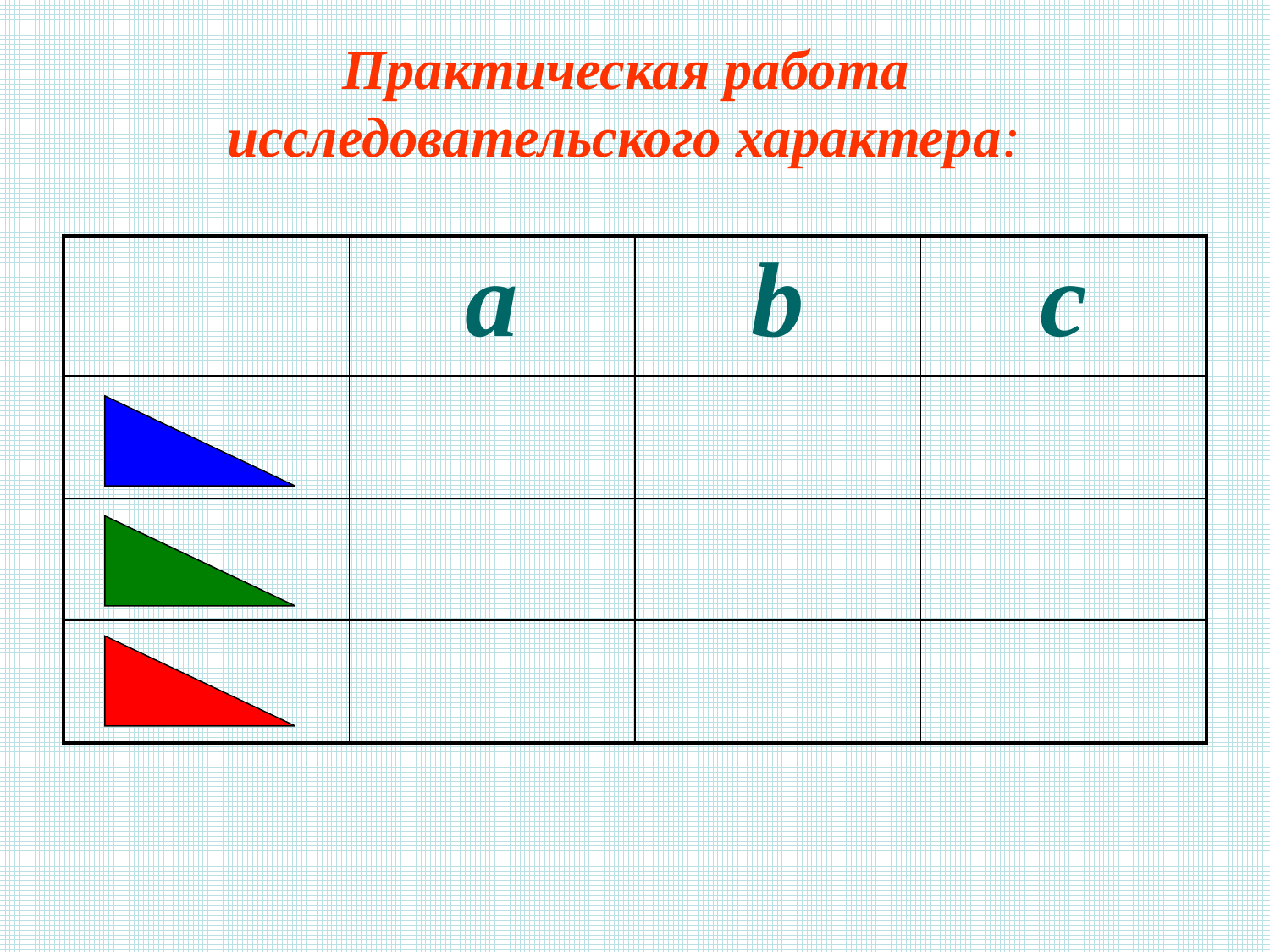

Практическая работа
исследовательского характера:
|  | a | b | c |
| --- | --- | --- | --- |
|  |  |  |  |
|  |  |  |  |
|  |  |  |  |